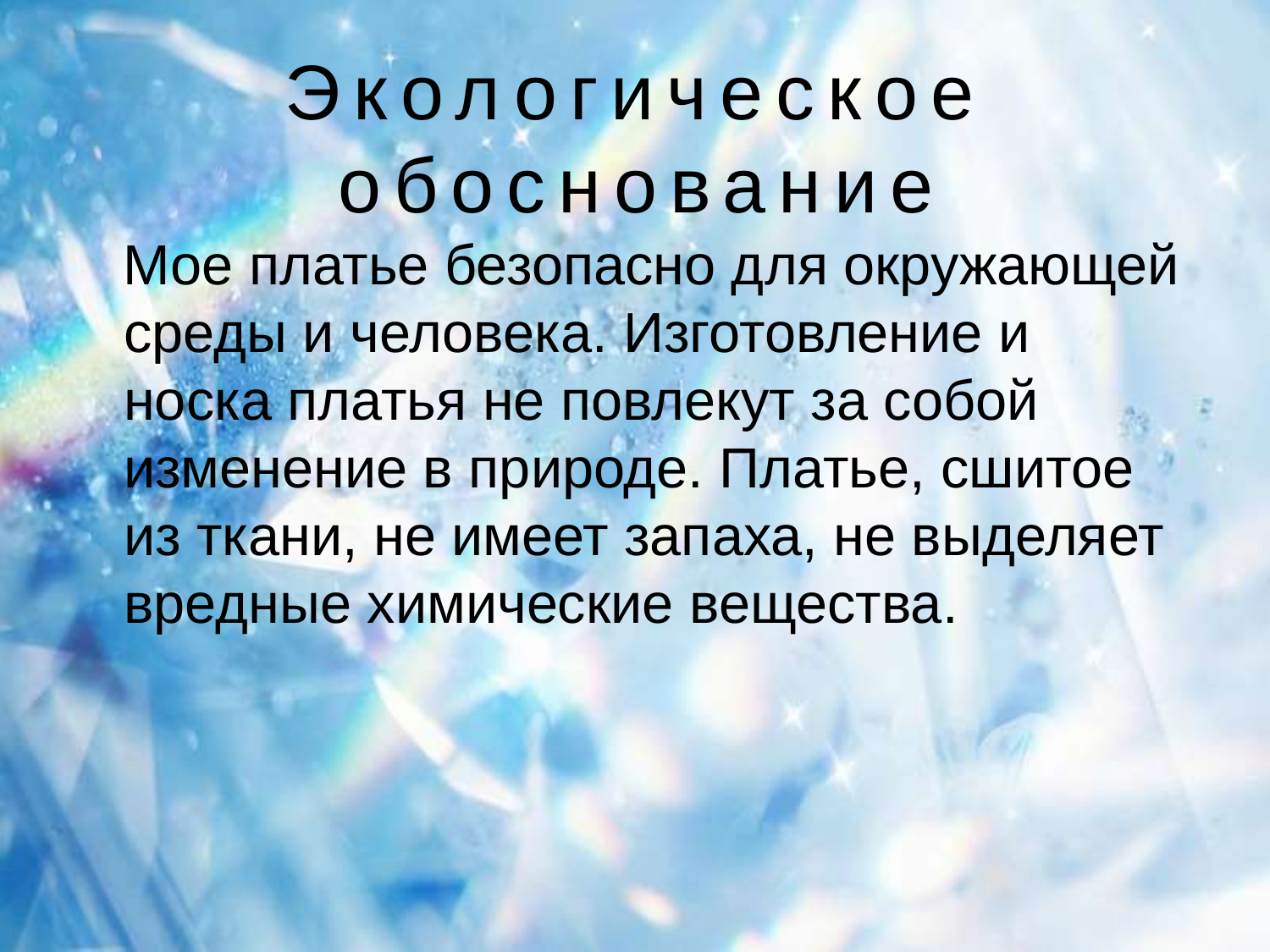

Экологическое обоснование
   Мое платье безопасно для окружающей среды и человека. Изготовление и носка платья не повлекут за собой изменение в природе. Платье, сшитое из ткани, не имеет запаха, не выделяет вредные химические вещества.